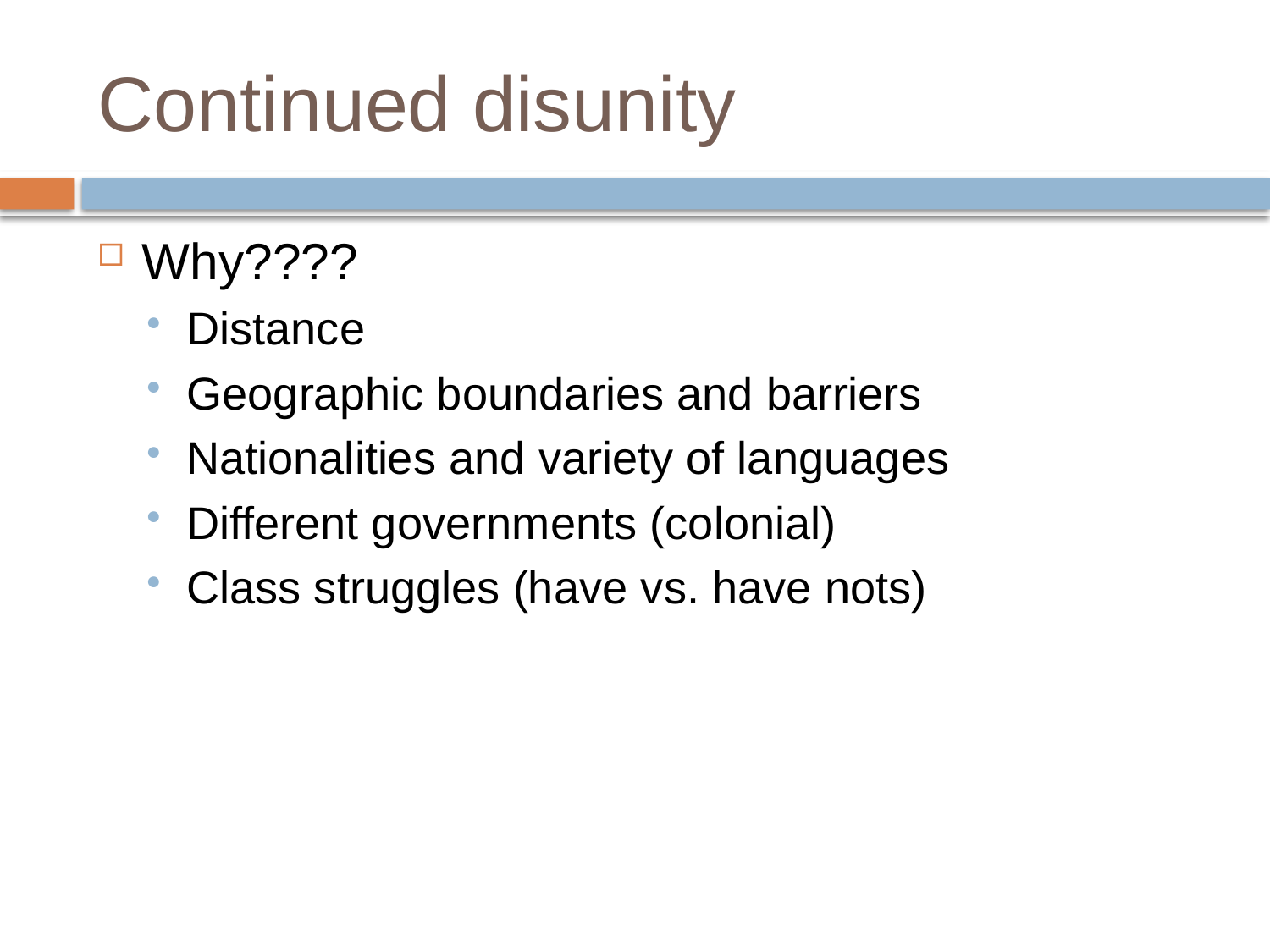

# Continued disunity
Why????
Distance
Geographic boundaries and barriers
Nationalities and variety of languages
Different governments (colonial)
Class struggles (have vs. have nots)